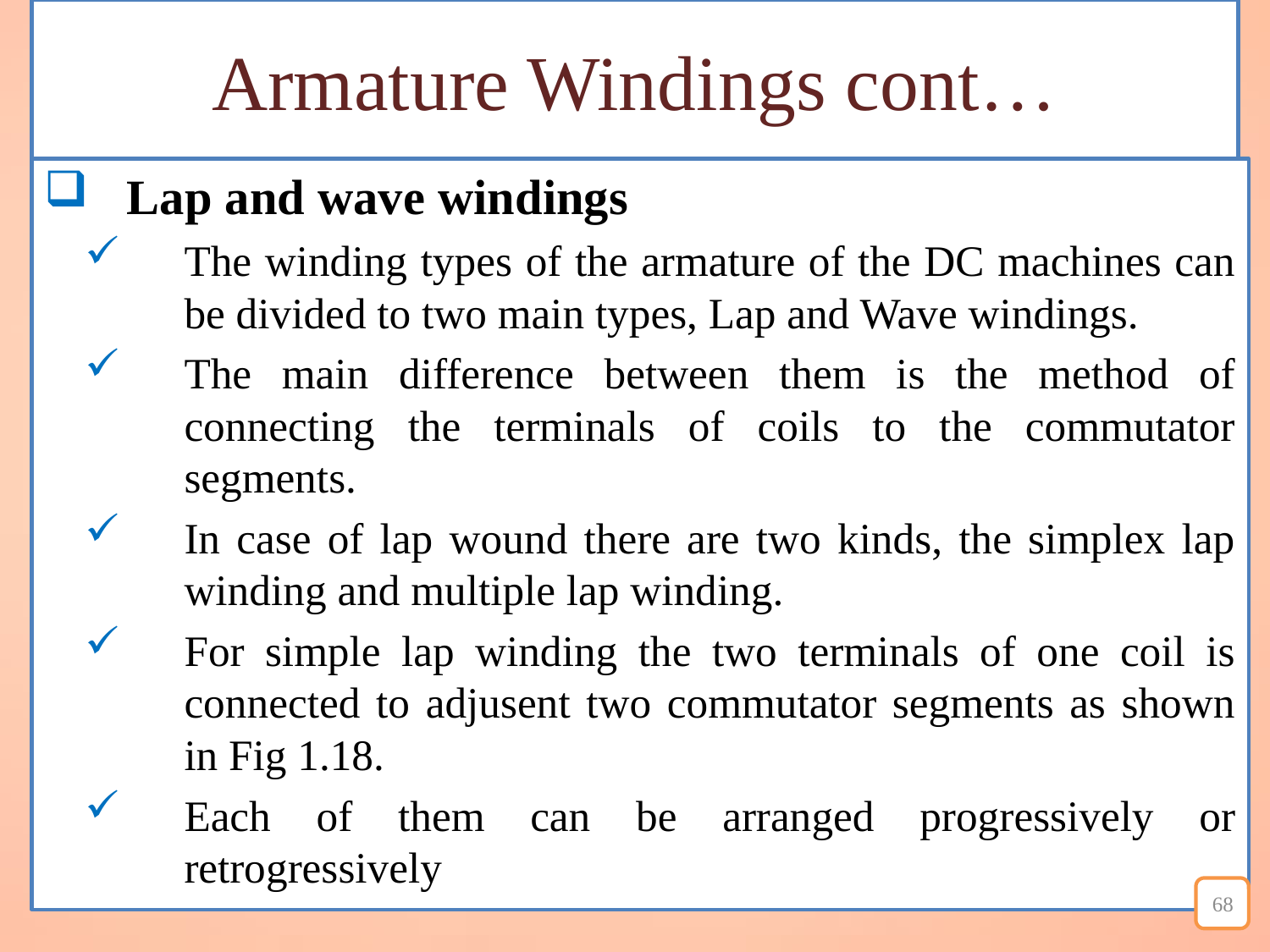

# Armature Windings cont…
Lap and wave windings
The winding types of the armature of the DC machines can be divided to two main types, Lap and Wave windings.
The main difference between them is the method of connecting the terminals of coils to the commutator segments.
In case of lap wound there are two kinds, the simplex lap winding and multiple lap winding.
For simple lap winding the two terminals of one coil is connected to adjusent two commutator segments as shown in Fig 1.18.
Each of them can be arranged progressively or retrogressively

68